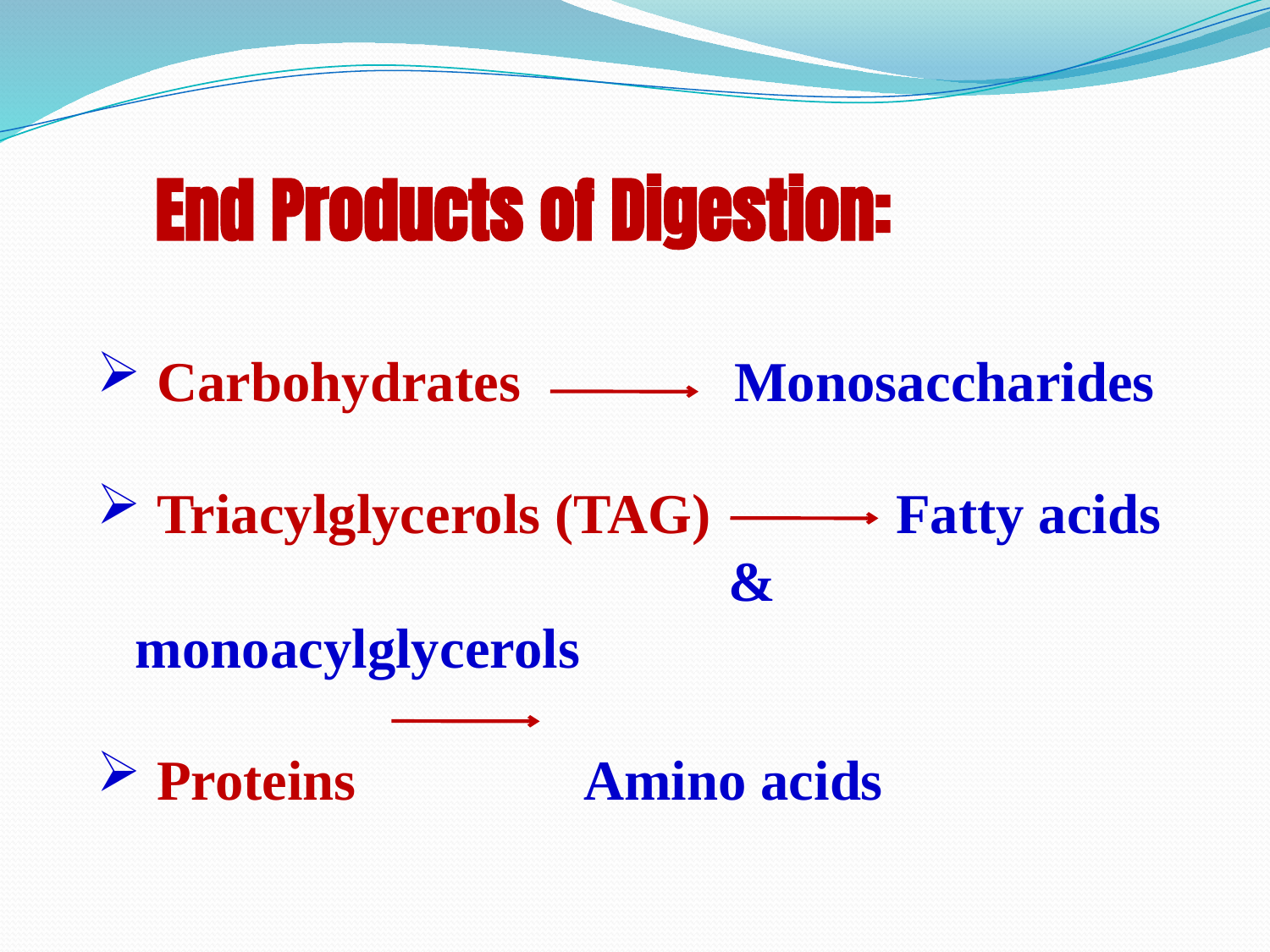

# End Products of Digestion:
 Carbohydrates               Monosaccharides
 Triacylglycerols (TAG)             Fatty acids 				      & monoacylglycerols
 Proteins                Amino acids